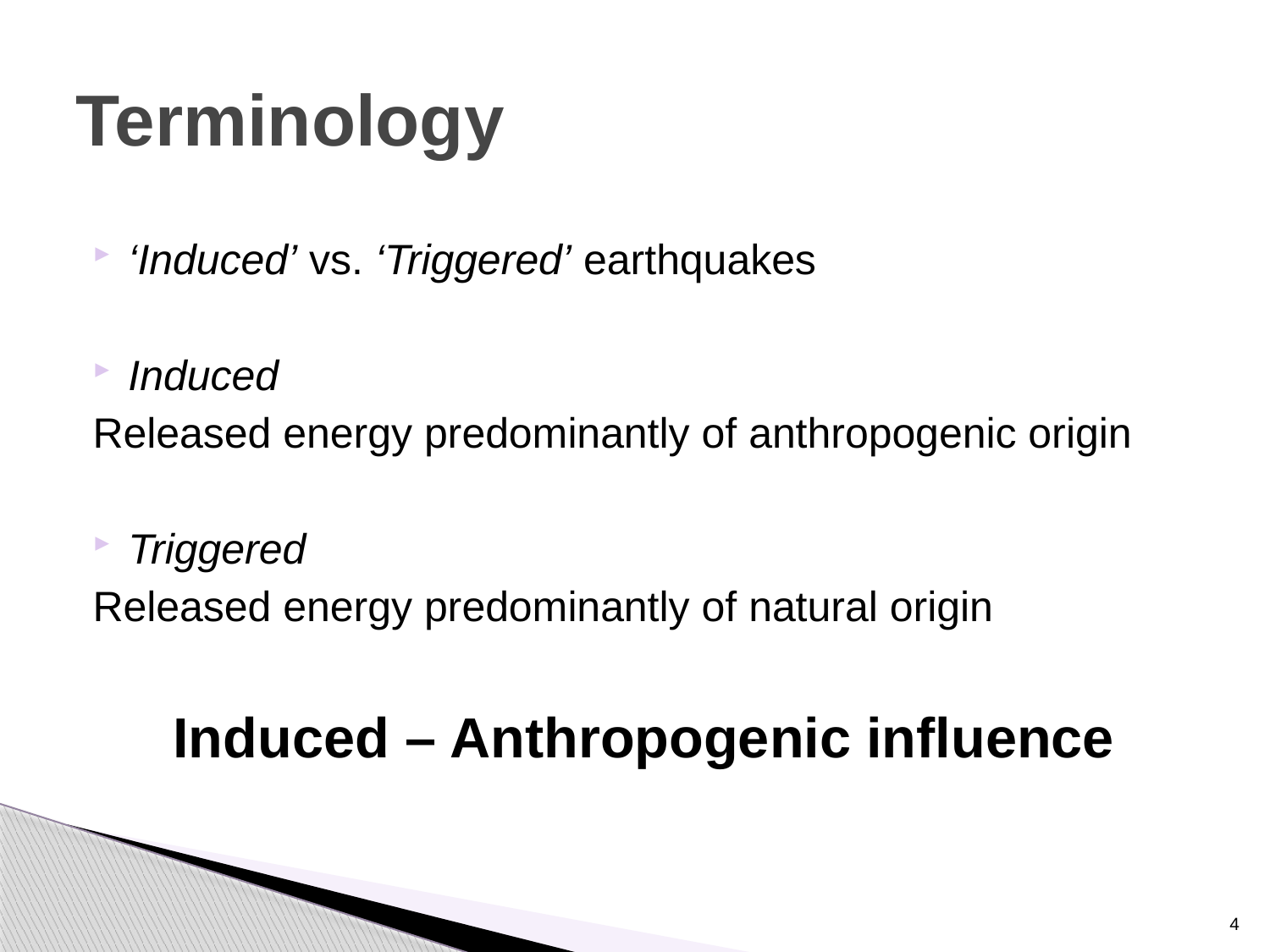

# Terminology
‘Induced’ vs. ‘Triggered’ earthquakes

Induced
Released energy predominantly of anthropogenic origin

Triggered
Released energy predominantly of natural origin

Induced – Anthropogenic influence

4